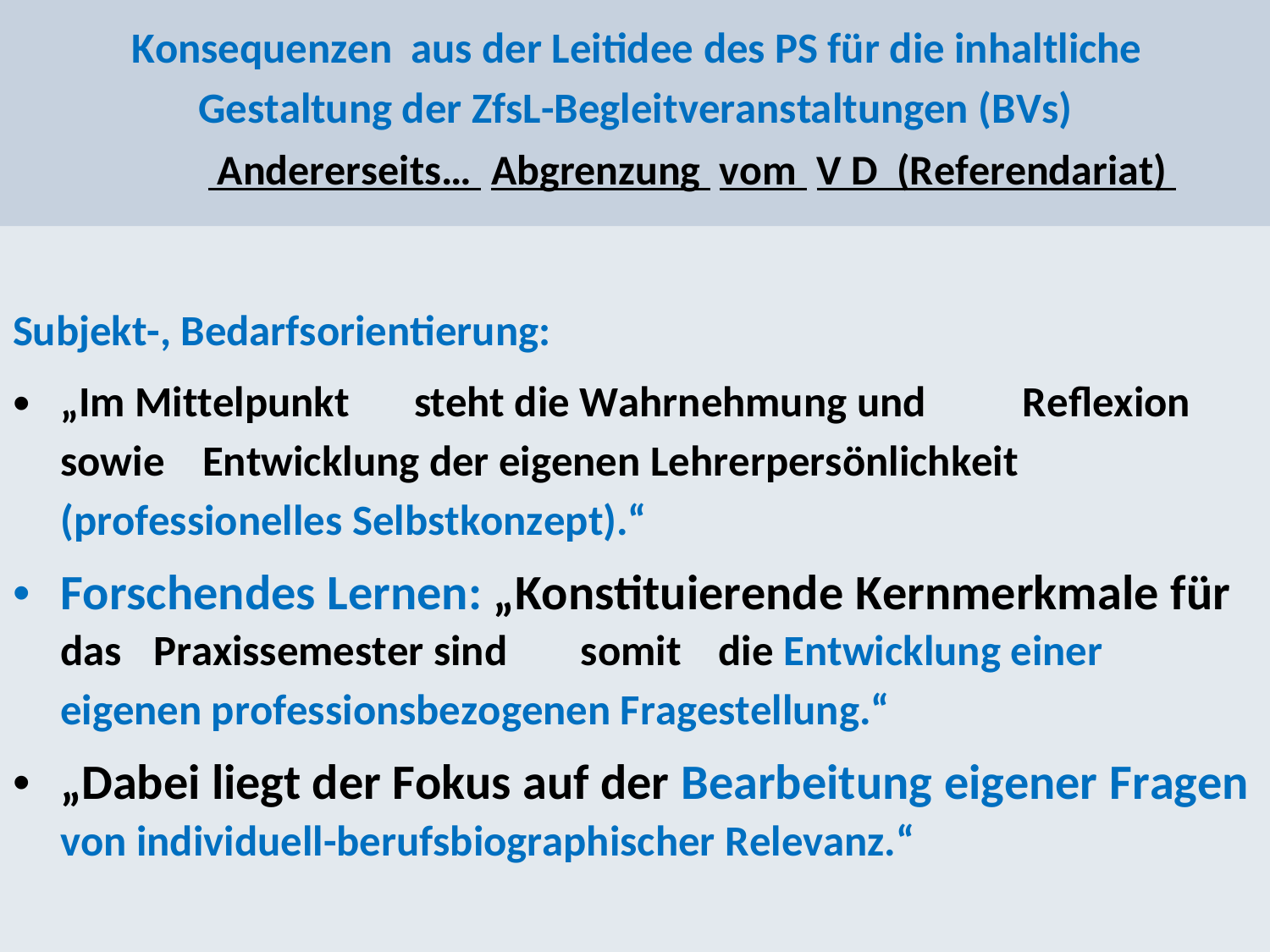

Konsequenzen aus der Leitidee des PS für die inhaltliche
Gestaltung der ZfsL-Begleitveranstaltungen (BVs)
 Andererseits… Abgrenzung vom V D  (Referendariat)

Subjekt-, Bedarfsorientierung:
•
„Im Mittelpunkt
steht die Wahrnehmung und
Reflexion
sowie
Entwicklung der eigenen Lehrerpersönlichkeit
(professionelles Selbstkonzept).“
Forschendes Lernen: „Konstituierende Kernmerkmale für
•
das
Praxissemester sind
somit
die Entwicklung einer
eigenen professionsbezogenen Fragestellung.“
„Dabei liegt der Fokus auf der Bearbeitung eigener Fragen
von individuell-berufsbiographischer Relevanz.“
•